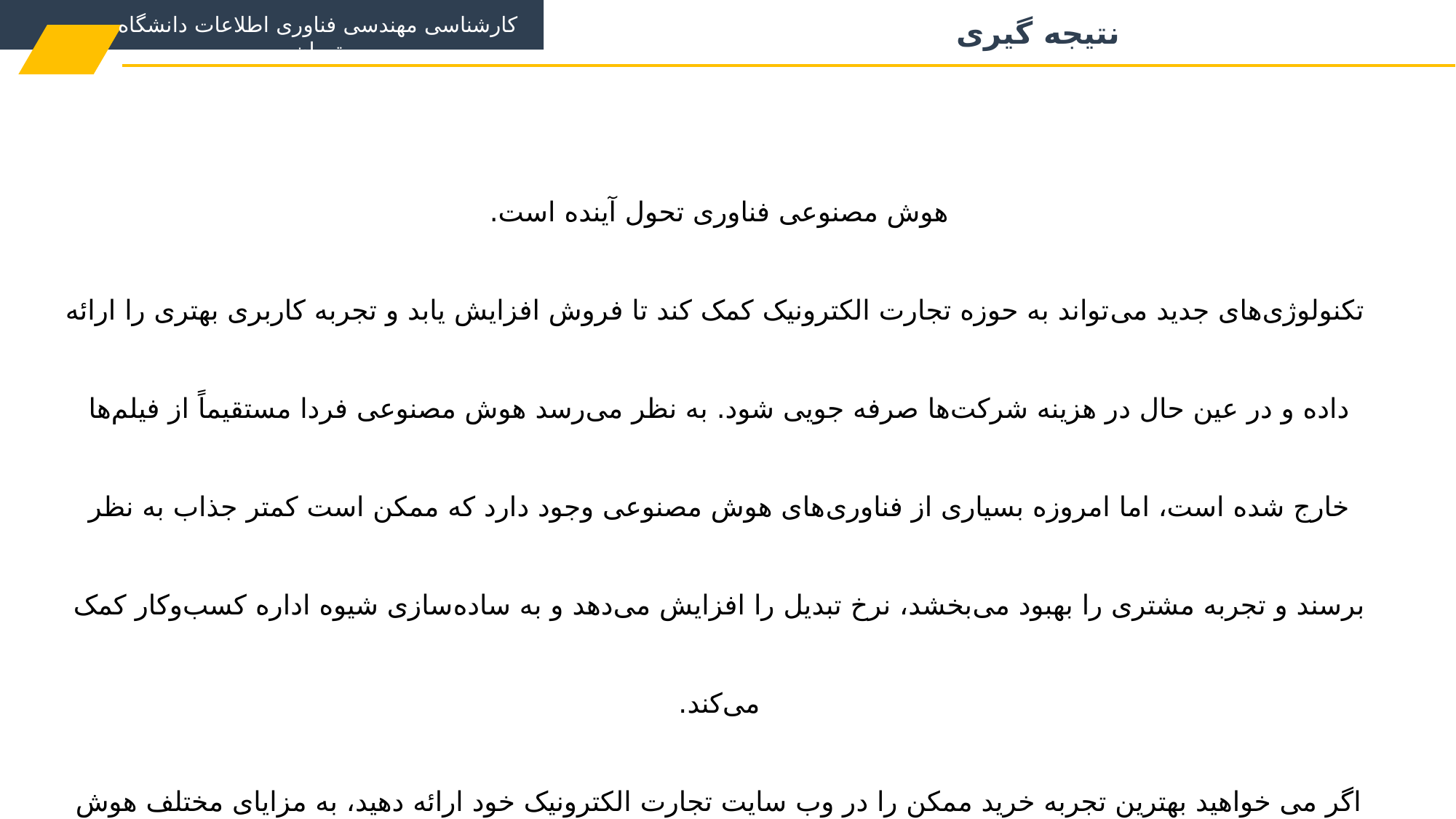

کارشناسی مهندسی فناوری اطلاعات دانشگاه تهران
نتیجه گیری
هوش مصنوعی فناوری تحول آینده است.
 تکنولوژی‌های جدید می‌تواند به حوزه تجارت الکترونیک کمک کند تا فروش افزایش یابد و تجربه کاربری بهتری را ارائه داده و در عین حال در هزینه شرکت‌ها صرفه جویی شود. به نظر می‌رسد هوش مصنوعی فردا مستقیماً از فیلم‌ها خارج شده است، اما امروزه بسیاری از فناوری‌های هوش مصنوعی وجود دارد که ممکن است کمتر جذاب به نظر برسند و تجربه مشتری را بهبود می‌بخشد، نرخ تبدیل را افزایش می‌دهد و به ساده‌سازی شیوه اداره کسب‌وکار کمک می‌کند.
اگر می خواهید بهترین تجربه خرید ممکن را در وب سایت تجارت الکترونیک خود ارائه دهید، به مزایای مختلف هوش مصنوعی و یادگیری ماشین نگاه کنید. این می تواند به شما کمک کند تا از داده های مشتری و کسب و کار خود بهتر استفاده کنید تا برنامه ای برای آینده خود تنظیم کنید که کارساز باشد.